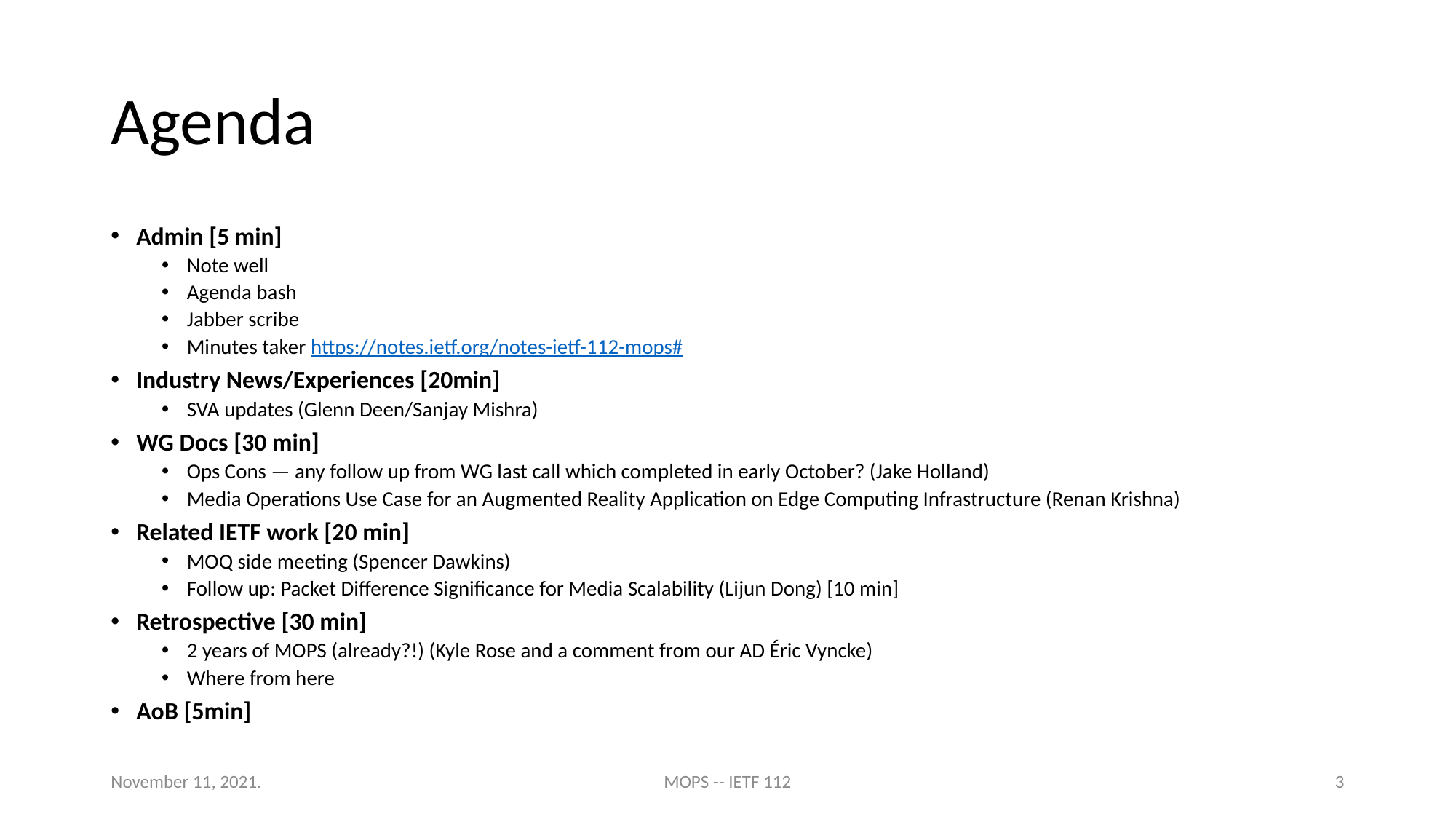

# Agenda
Admin [5 min]
Note well
Agenda bash
Jabber scribe
Minutes taker https://notes.ietf.org/notes-ietf-112-mops#
Industry News/Experiences [20min]
SVA updates (Glenn Deen/Sanjay Mishra)
WG Docs [30 min]
Ops Cons — any follow up from WG last call which completed in early October? (Jake Holland)
Media Operations Use Case for an Augmented Reality Application on Edge Computing Infrastructure (Renan Krishna)
Related IETF work [20 min]
MOQ side meeting (Spencer Dawkins)
Follow up: Packet Difference Significance for Media Scalability (Lijun Dong) [10 min]
Retrospective [30 min]
2 years of MOPS (already?!) (Kyle Rose and a comment from our AD Éric Vyncke)
Where from here
AoB [5min]

November 11, 2021.
MOPS -- IETF 112
3